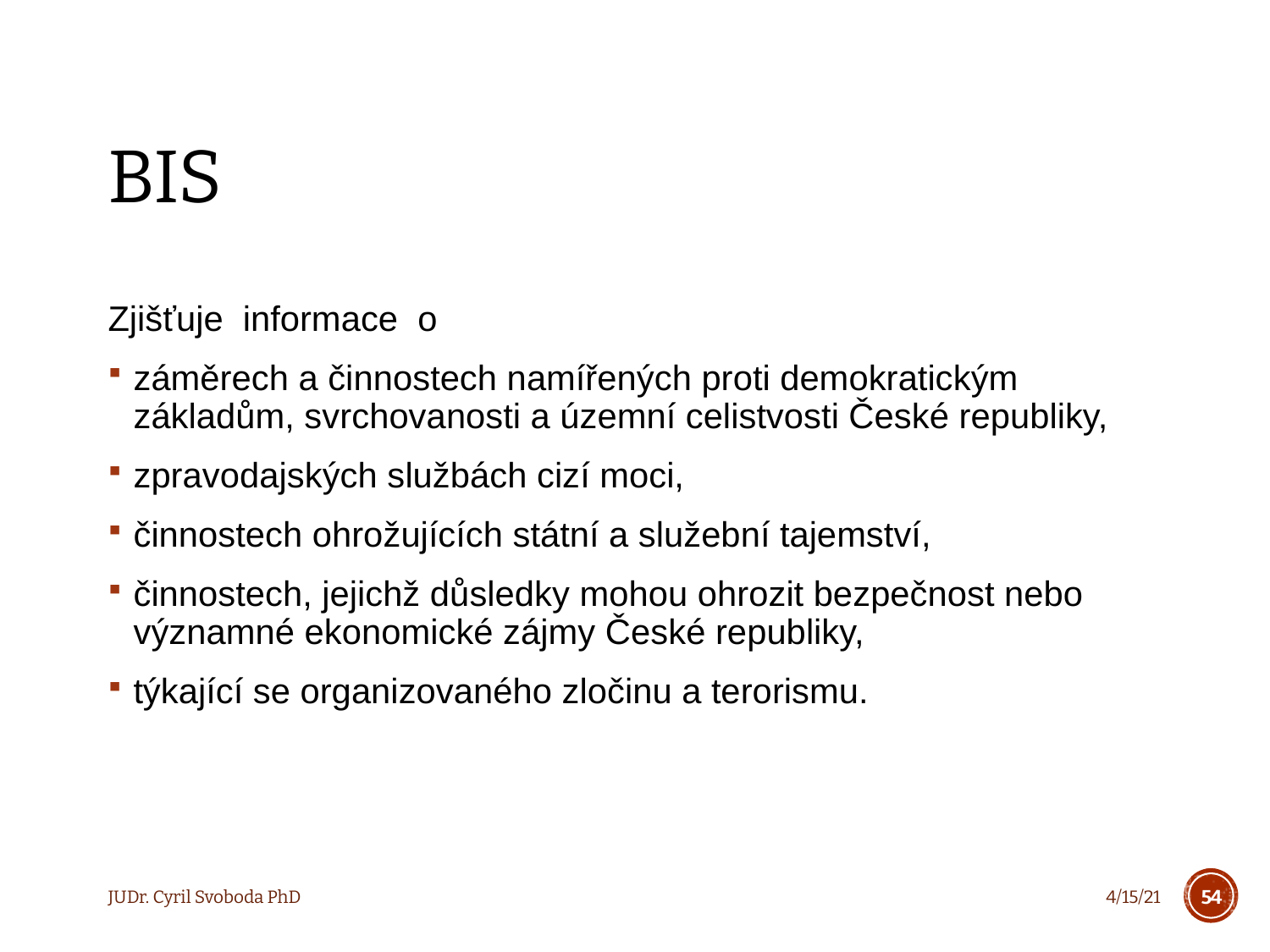

# BIS
Zjišťuje  informace  o
záměrech a činnostech namířených proti demokratickým základům, svrchovanosti a územní celistvosti České republiky,
zpravodajských službách cizí moci,
činnostech ohrožujících státní a služební tajemství,
činnostech, jejichž důsledky mohou ohrozit bezpečnost nebo významné ekonomické zájmy České republiky,
týkající se organizovaného zločinu a terorismu.

JUDr. Cyril Svoboda PhD
4/15/21
54